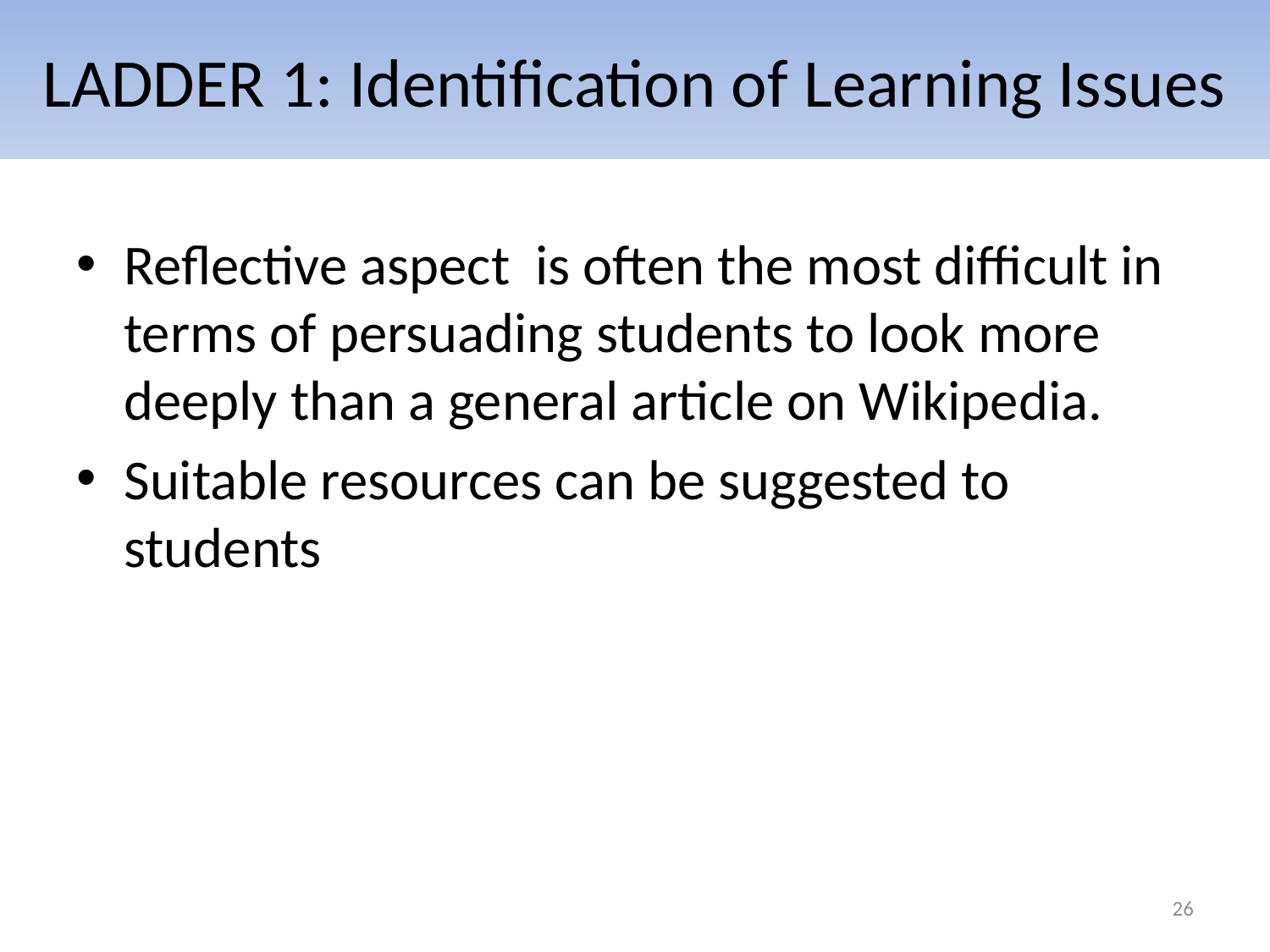

# LADDER 1: Identification of Learning Issues
Reflective aspect  is often the most difficult in terms of persuading students to look more deeply than a general article on Wikipedia.
Suitable resources can be suggested to students
26